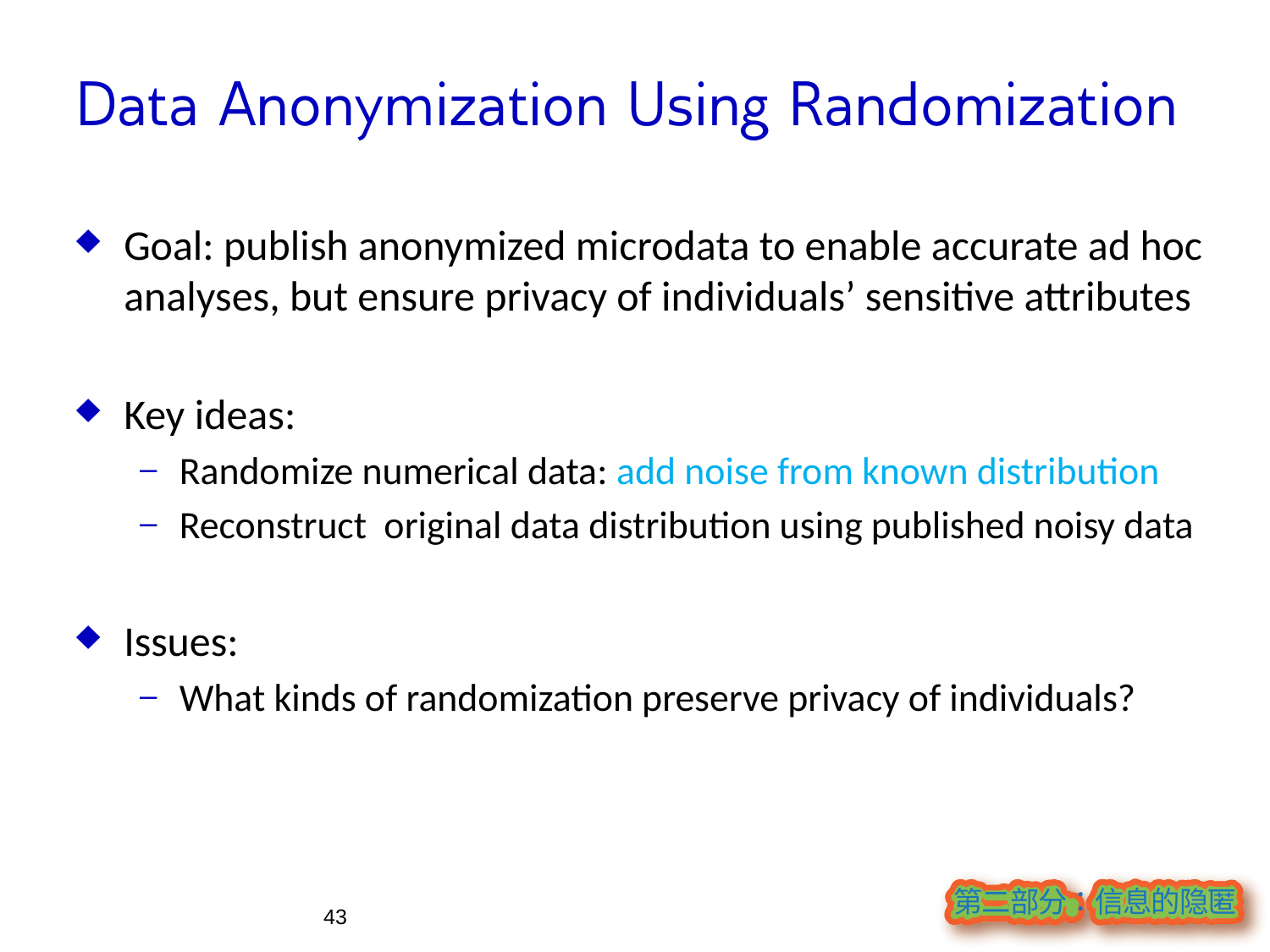

Data Anonymization Using Randomization
Goal: publish anonymized microdata to enable accurate ad hoc analyses, but ensure privacy of individuals’ sensitive attributes

Key ideas:
Randomize numerical data: add noise from known distribution
Reconstruct  original data distribution using published noisy data

Issues:
What kinds of randomization preserve privacy of individuals?
43